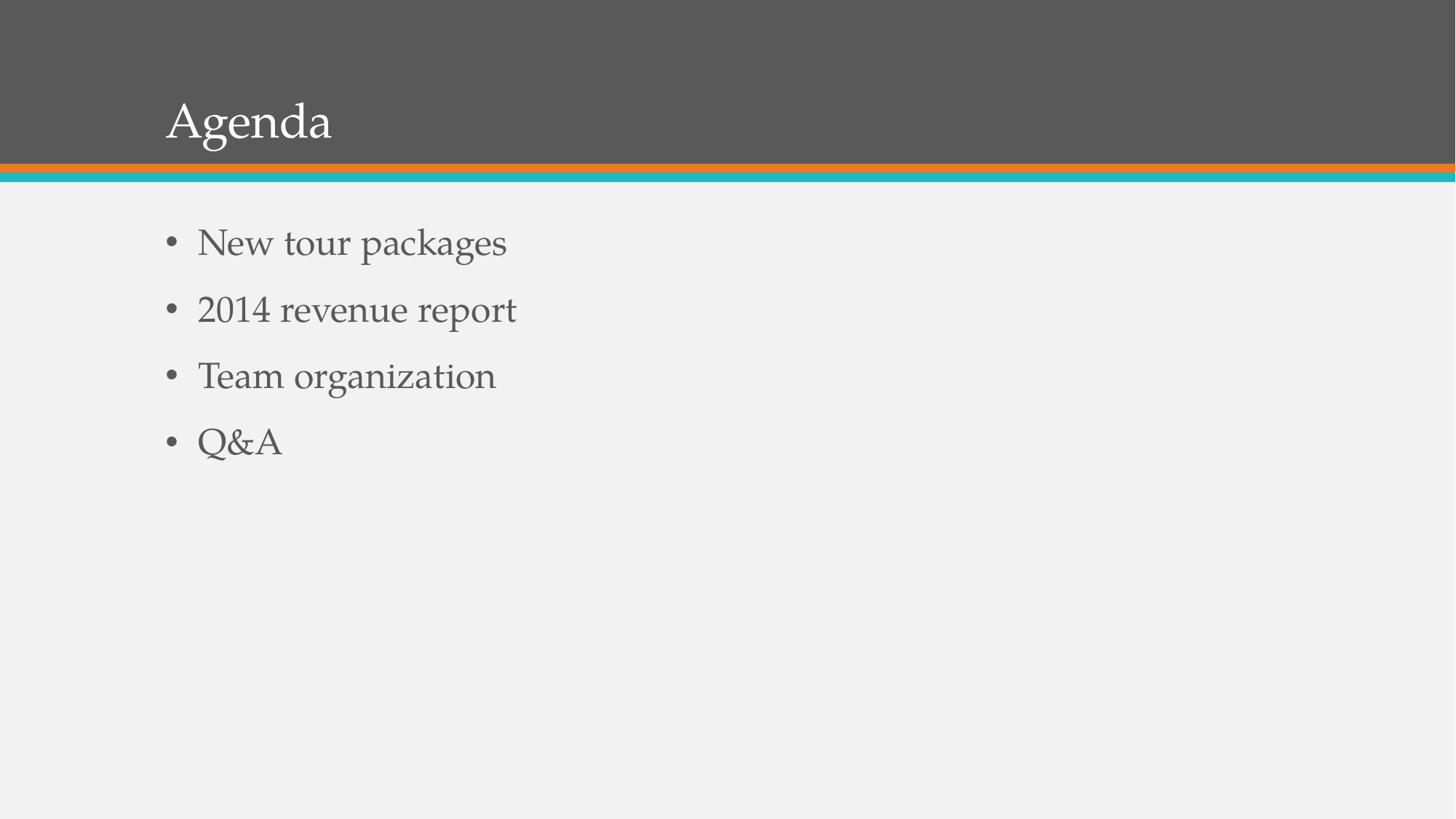

# Agenda
New tour packages
2014 revenue report
Team organization
Q&A